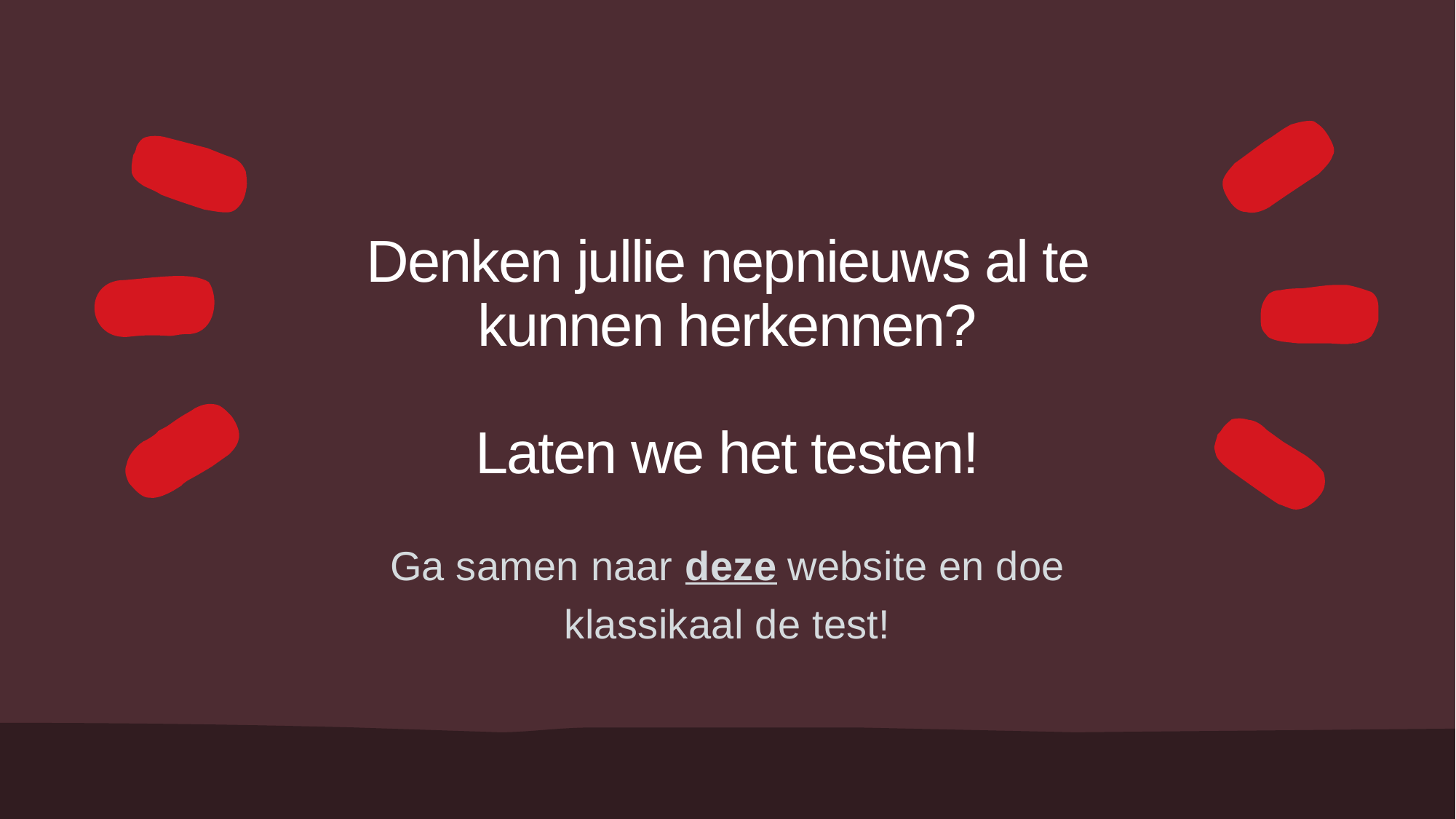

# Denken jullie nepnieuws al te kunnen herkennen? Laten we het testen!
Ga samen naar deze website en doe klassikaal de test!